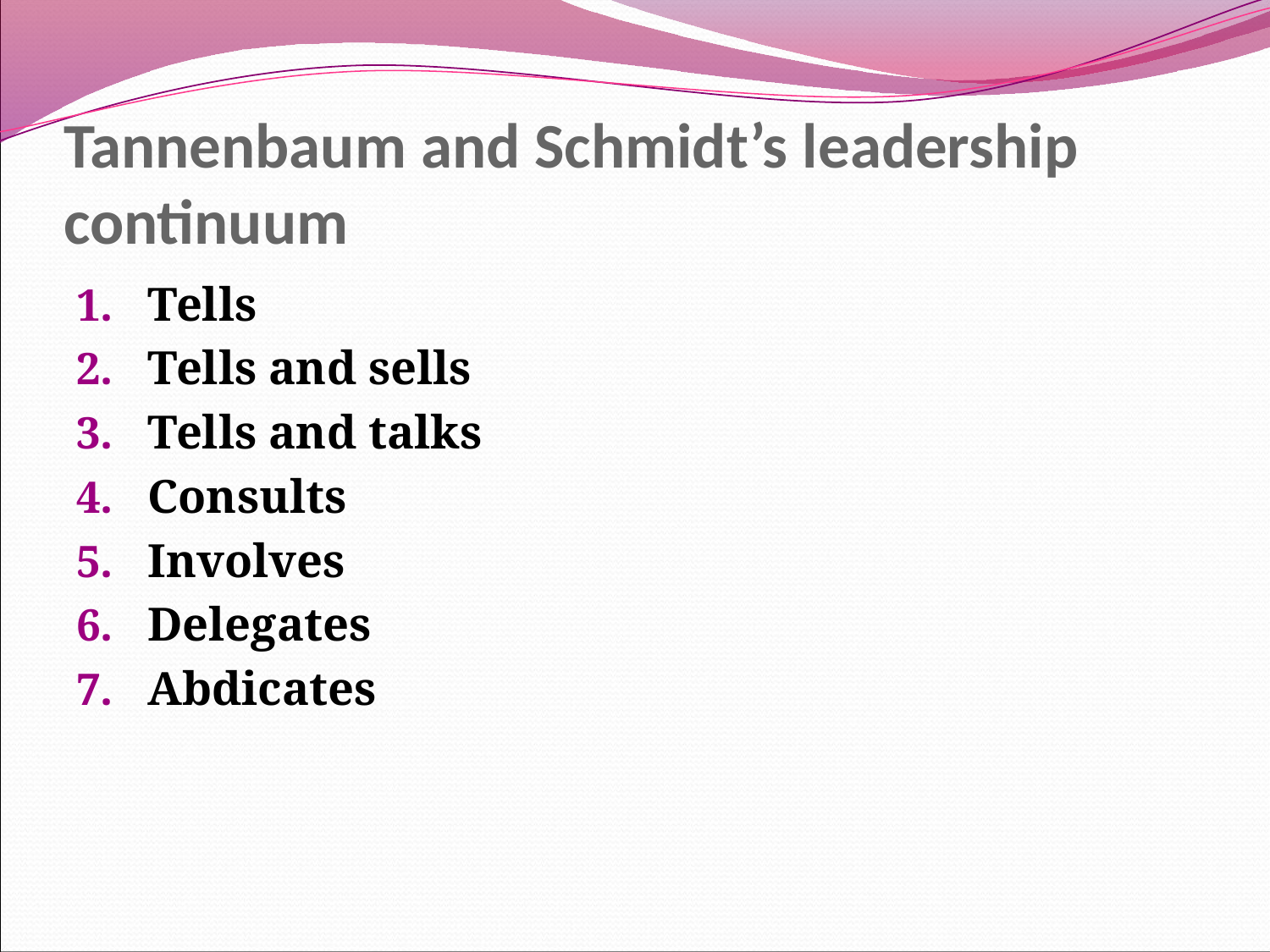

# Tannenbaum and Schmidt’s leadership continuum
Tells
Tells and sells
Tells and talks
Consults
Involves
Delegates
Abdicates